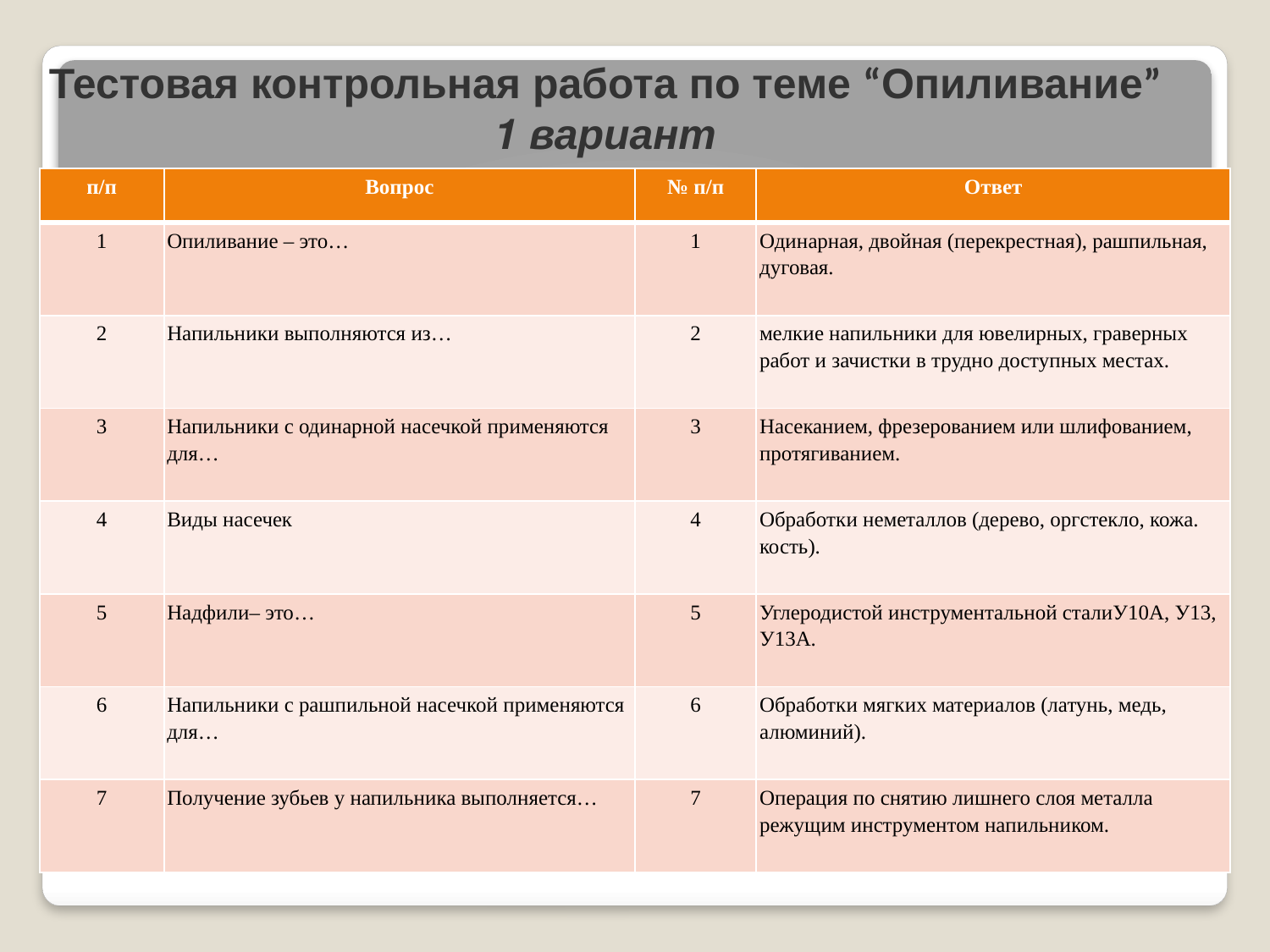

Тестовая контрольная работа по теме “Опиливание”
1 вариант
| п/п | Вопрос | № п/п | Ответ |
| --- | --- | --- | --- |
| 1 | Опиливание – это… | 1 | Одинарная, двойная (перекрестная), рашпильная, дуговая. |
| 2 | Напильники выполняются из… | 2 | мелкие напильники для ювелирных, граверных работ и зачистки в трудно доступных местах. |
| 3 | Напильники с одинарной насечкой применяются для… | 3 | Насеканием, фрезерованием или шлифованием, протягиванием. |
| 4 | Виды насечек | 4 | Обработки неметаллов (дерево, оргстекло, кожа. кость). |
| 5 | Надфили– это… | 5 | Углеродистой инструментальной сталиУ10А, У13, У13А. |
| 6 | Напильники с рашпильной насечкой применяются для… | 6 | Обработки мягких материалов (латунь, медь, алюминий). |
| 7 | Получение зубьев у напильника выполняется… | 7 | Операция по снятию лишнего слоя металла режущим инструментом напильником. |
#